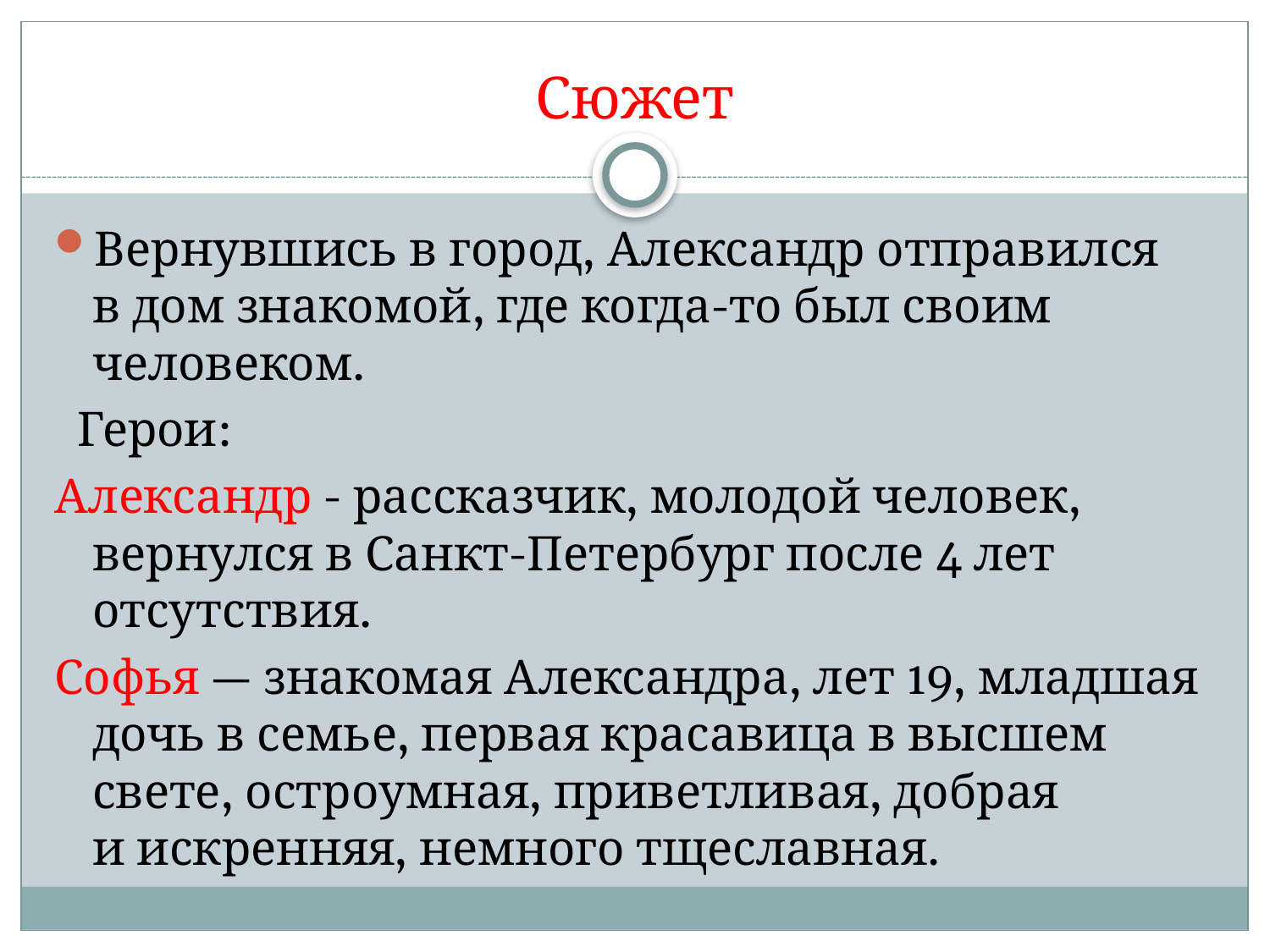

# Сюжет
Вернувшись в город, Александр отправился в дом знакомой, где когда-то был своим человеком.
  Герои:
Александр - рассказчик, молодой человек, вернулся в Санкт-Петербург после 4 лет отсутствия.
Софья — знакомая Александра, лет 19, младшая дочь в семье, первая красавица в высшем свете, остроумная, приветливая, добрая и искренняя, немного тщеславная.